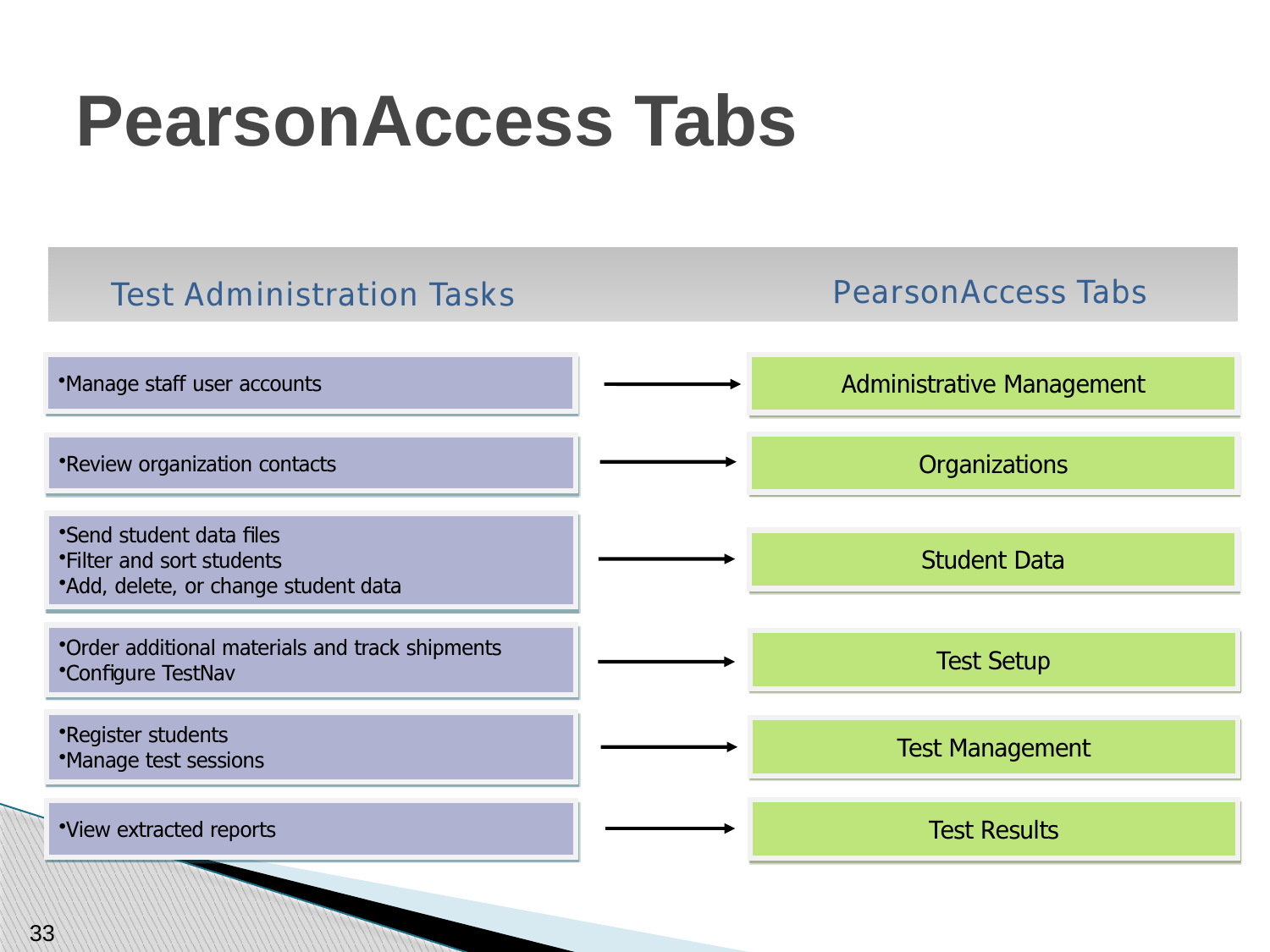

# PearsonAccess Tabs

PearsonAccess Tabs
Test Administration Tasks
Administrative Management
Manage staff user accounts

Organizations
Review organization contacts

Student Data

Test Setup

Test Management

Send student data files
Filter and sort students
Add, delete, or change student data
Order additional materials and track shipments
Configure TestNav
Register students
Manage test sessions
Test Results
View extracted reports
33